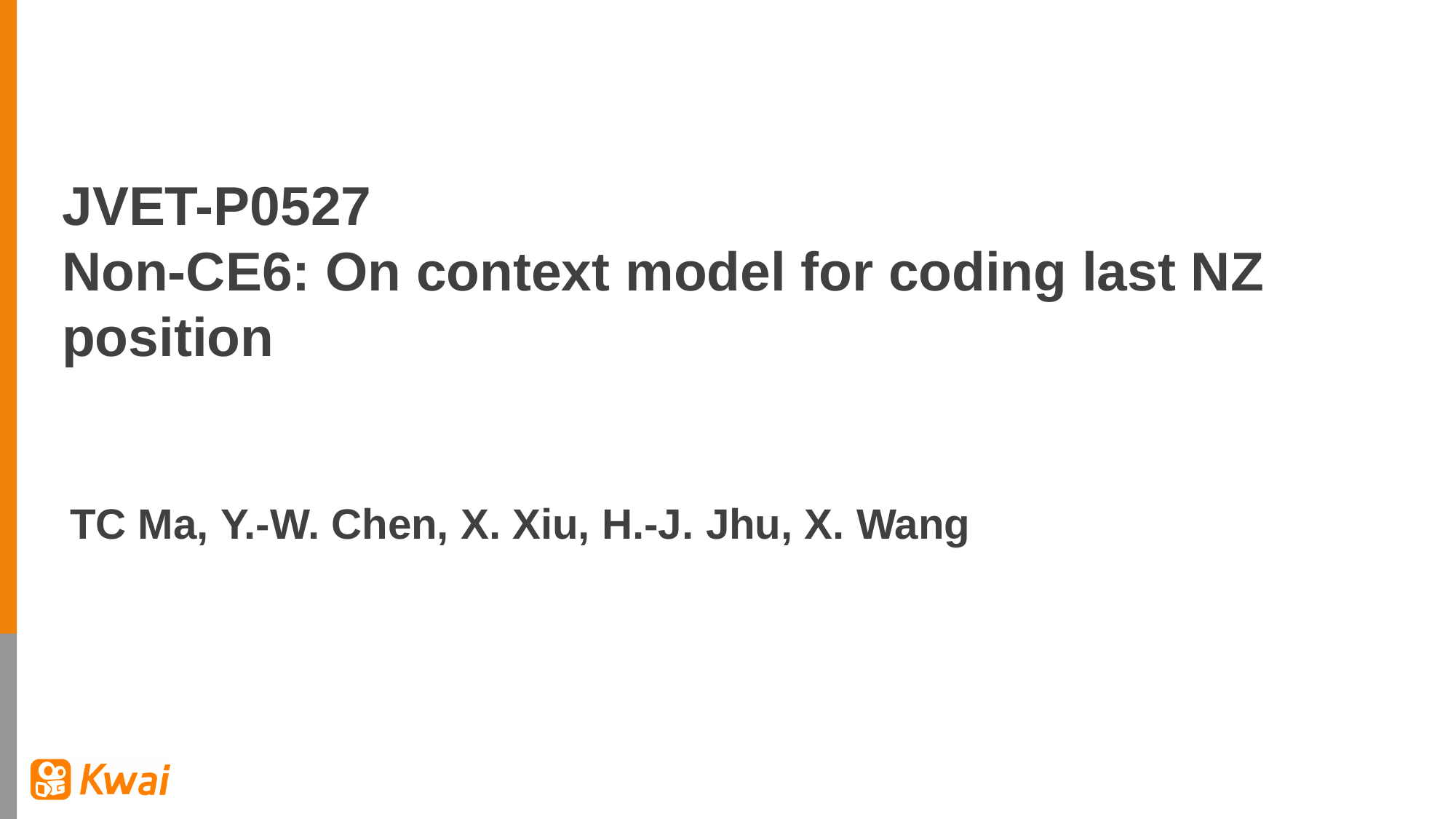

JVET-P0527
Non-CE6: On context model for coding last NZ position
TC Ma, Y.-W. Chen, X. Xiu, H.-J. Jhu, X. Wang